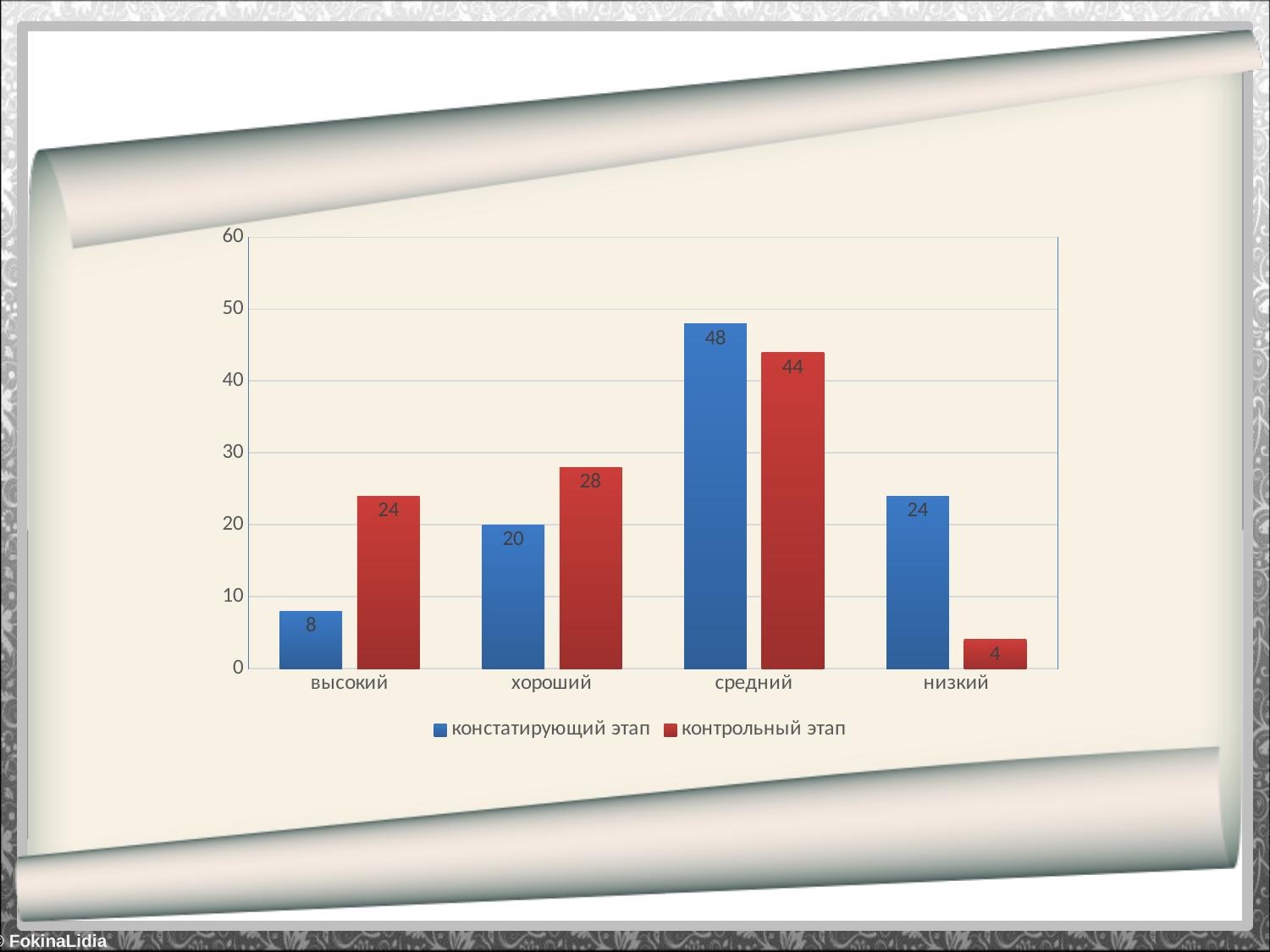

### Chart

| Category | констатирующий этап | контрольный этап |
|---|---|---|
| высокий | 8.0 | 24.0 |
| хороший | 20.0 | 28.0 |
| средний | 48.0 | 44.0 |
| низкий | 24.0 | 4.0 |